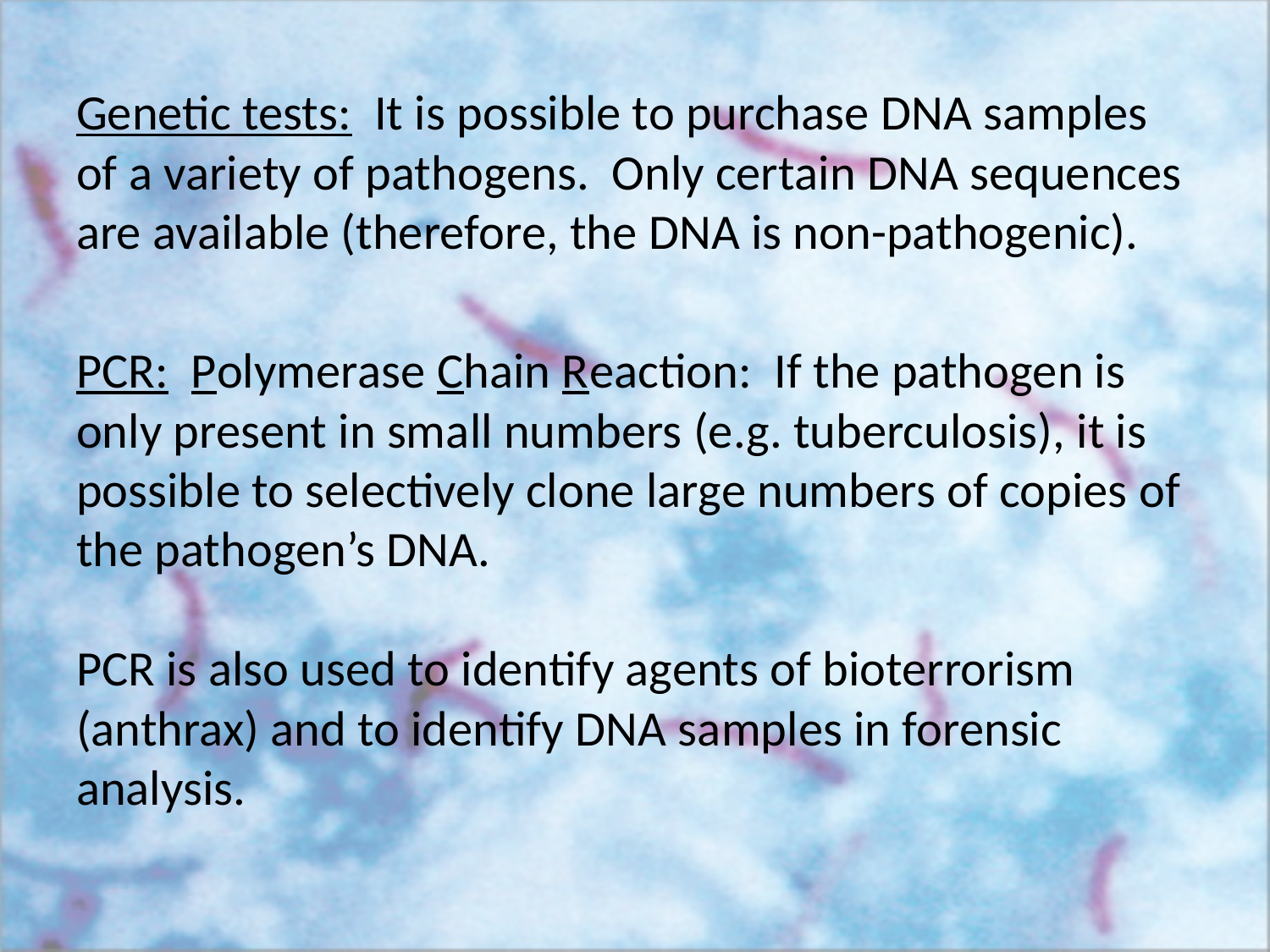

Genetic tests:  It is possible to purchase DNA samples of a variety of pathogens.  Only certain DNA sequences are available (therefore, the DNA is non-pathogenic).

PCR:  Polymerase Chain Reaction:  If the pathogen is only present in small numbers (e.g. tuberculosis), it is possible to selectively clone large numbers of copies of the pathogen’s DNA.
PCR is also used to identify agents of bioterrorism (anthrax) and to identify DNA samples in forensic analysis.